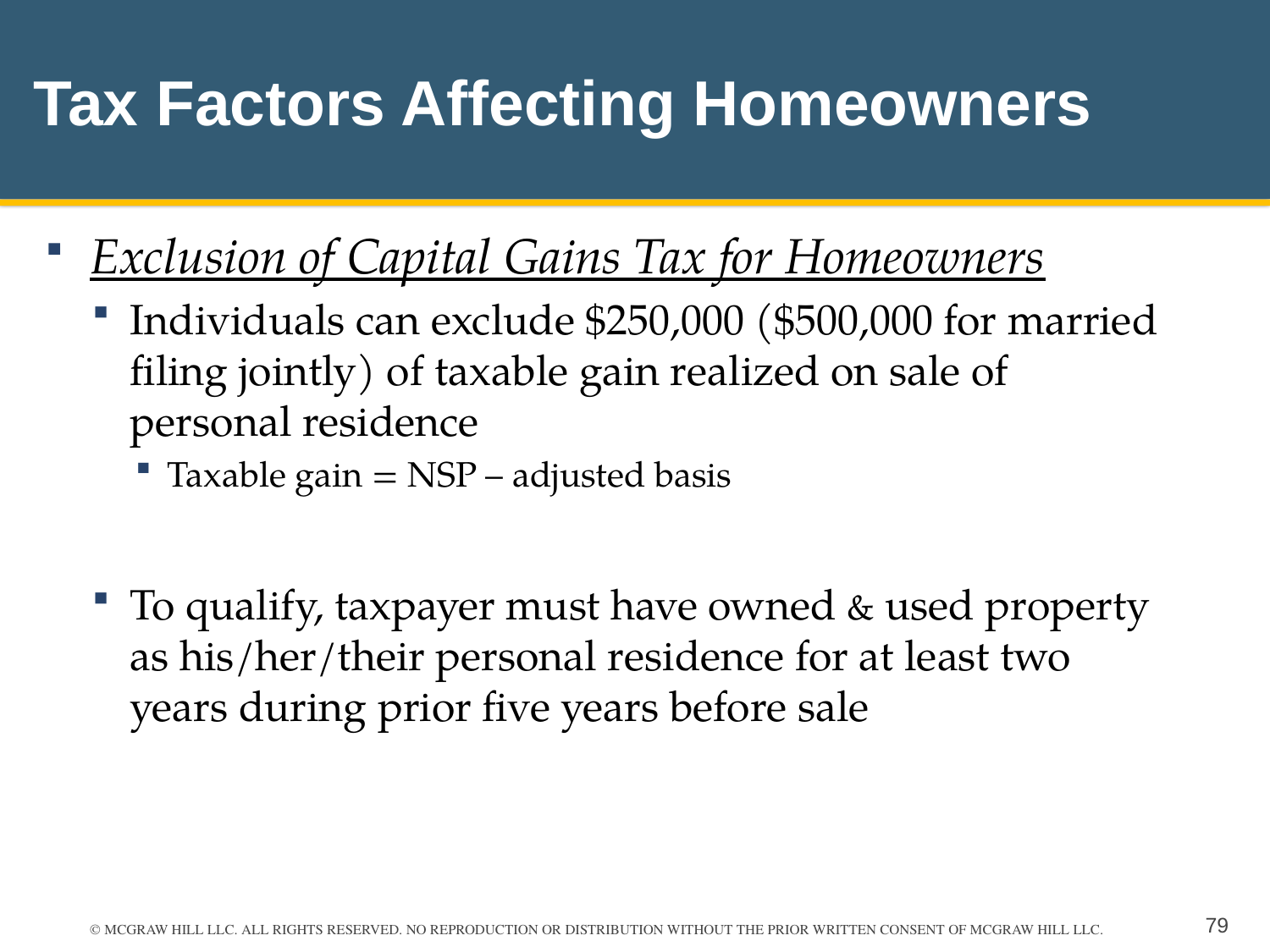

# Tax Factors Affecting Homeowners
Exclusion of Capital Gains Tax for Homeowners
Individuals can exclude $250,000 ($500,000 for married filing jointly) of taxable gain realized on sale of personal residence
Taxable gain = NSP – adjusted basis

To qualify, taxpayer must have owned & used property as his/her/their personal residence for at least two years during prior five years before sale

© MCGRAW HILL LLC. ALL RIGHTS RESERVED. NO REPRODUCTION OR DISTRIBUTION WITHOUT THE PRIOR WRITTEN CONSENT OF MCGRAW HILL LLC.
79